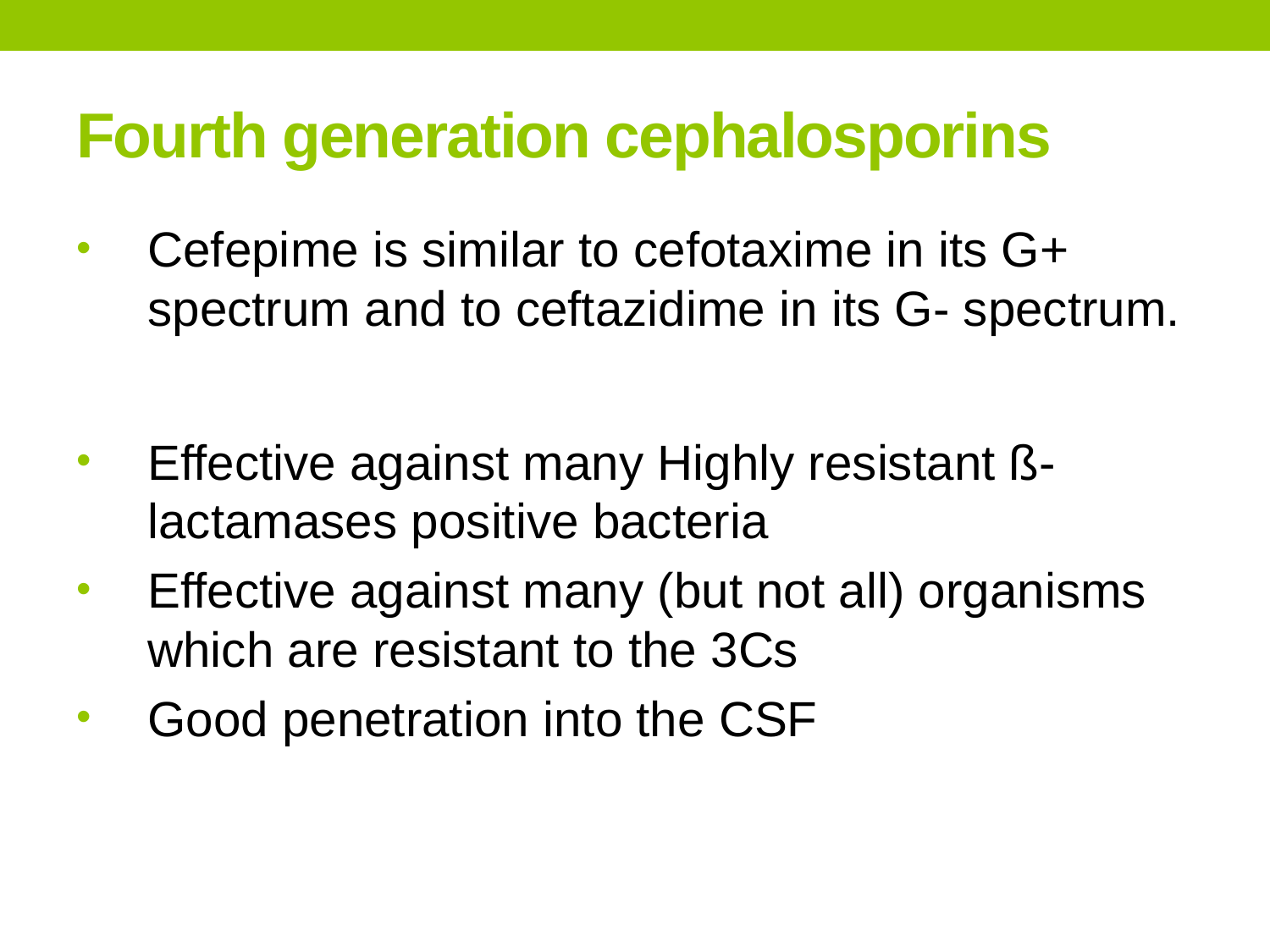

# Fourth generation cephalosporins
Cefepime is similar to cefotaxime in its G+ spectrum and to ceftazidime in its G- spectrum.

Effective against many Highly resistant ß-lactamases positive bacteria
Effective against many (but not all) organisms which are resistant to the 3Cs
Good penetration into the CSF